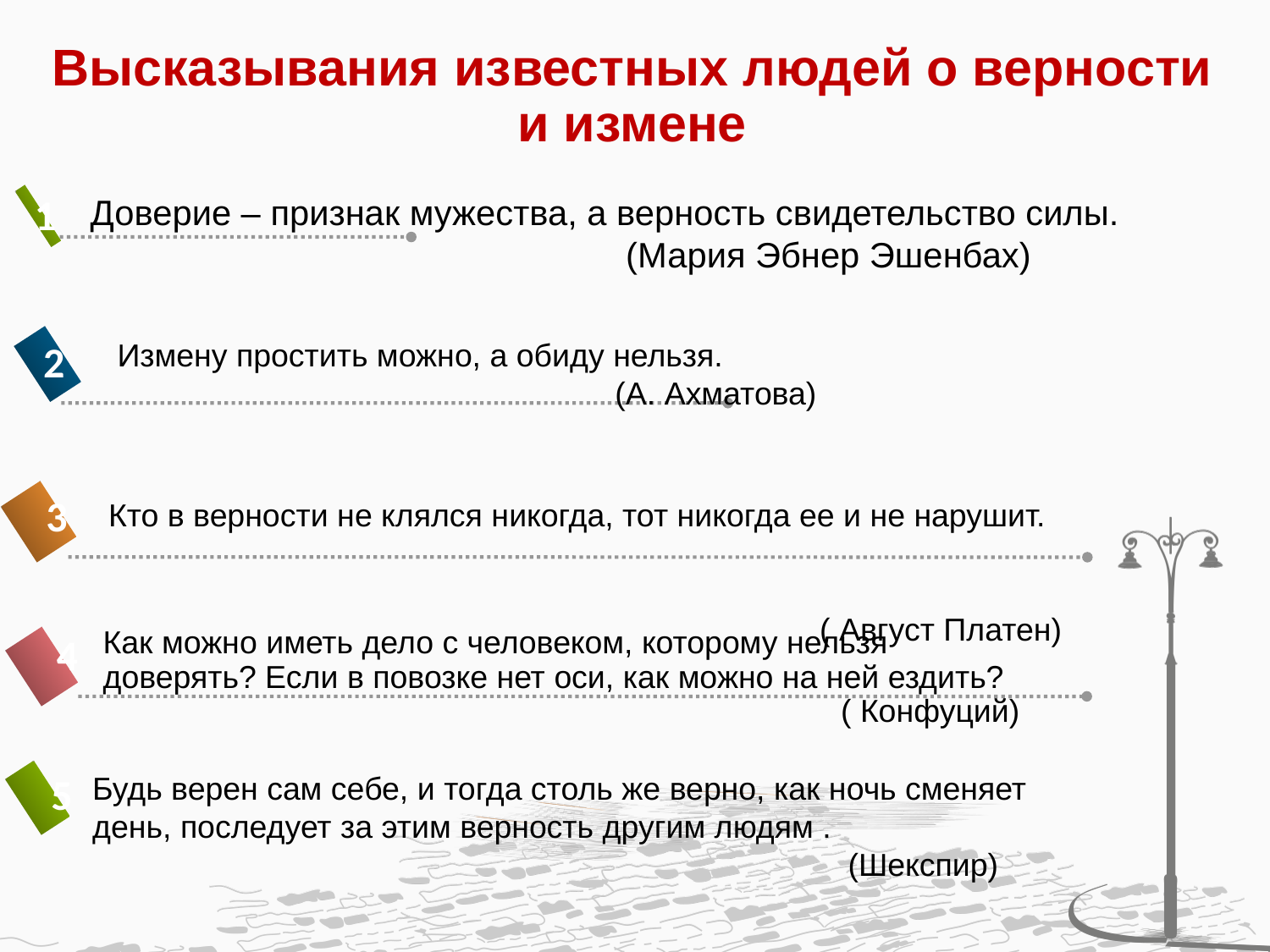

# Высказывания известных людей о верности и измене
1
Доверие – признак мужества, а верность свидетельство силы.
                                                       (Мария Эбнер Эшенбах)

2
Измену простить можно, а обиду нельзя.
                                                        (А. Ахматова)

3

Кто в верности не клялся никогда, тот никогда ее и не нарушит.

                                                                                ( Август Платен)

4

Как можно иметь дело с человеком, которому нельзя доверять? Если в повозке нет оси, как можно на ней ездить?
                                                                                   ( Конфуций)
5
Будь верен сам себе, и тогда столь же верно, как ночь сменяет день, последует за этим верность другим людям .
                                                                                     (Шекспир)